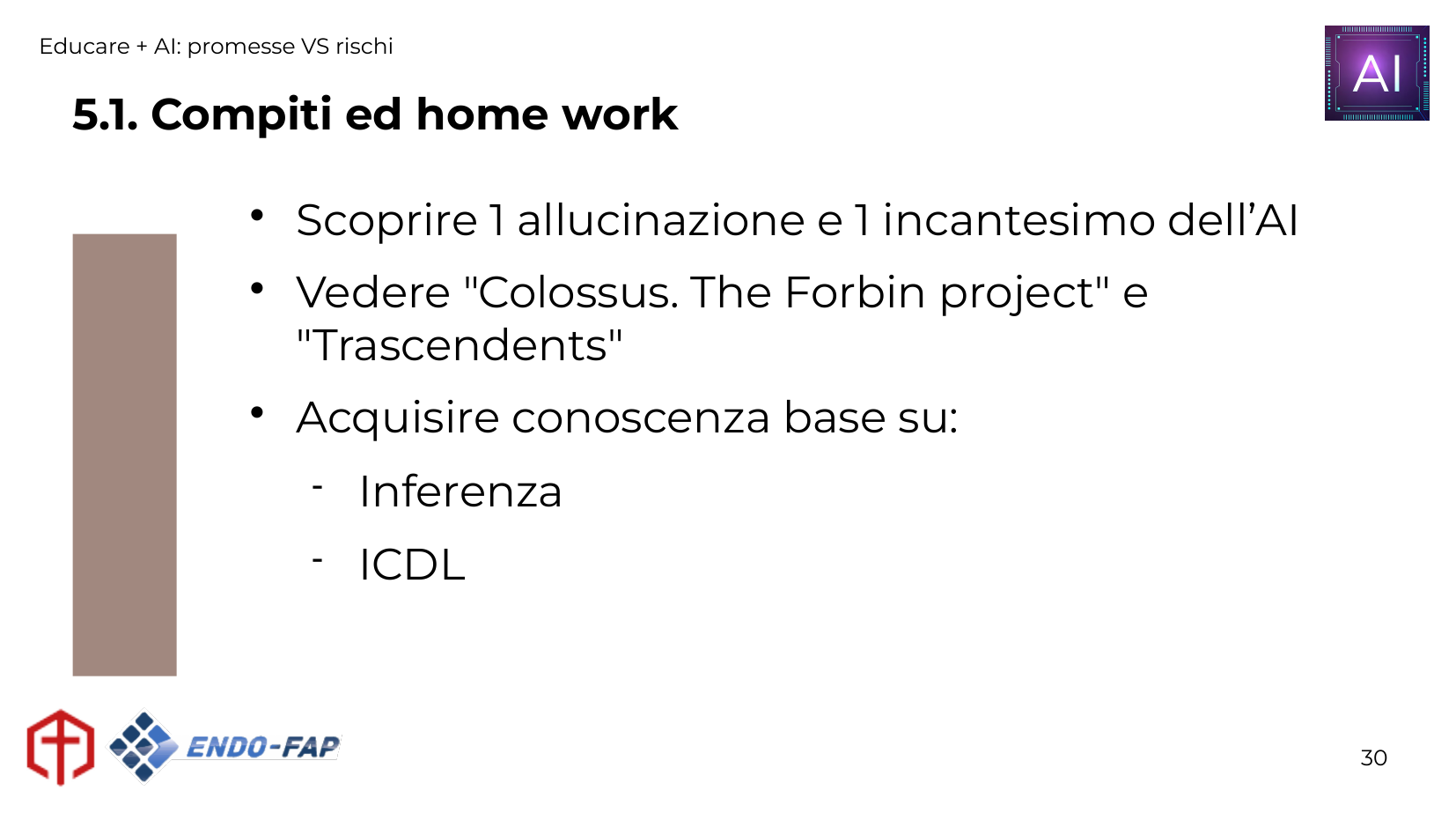

# 5.1. Compiti ed home work
Scoprire 1 allucinazione e 1 incantesimo dell’AI
Vedere "Colossus. The Forbin project" e "Trascendents"
Acquisire conoscenza base su:
Inferenza
ICDL